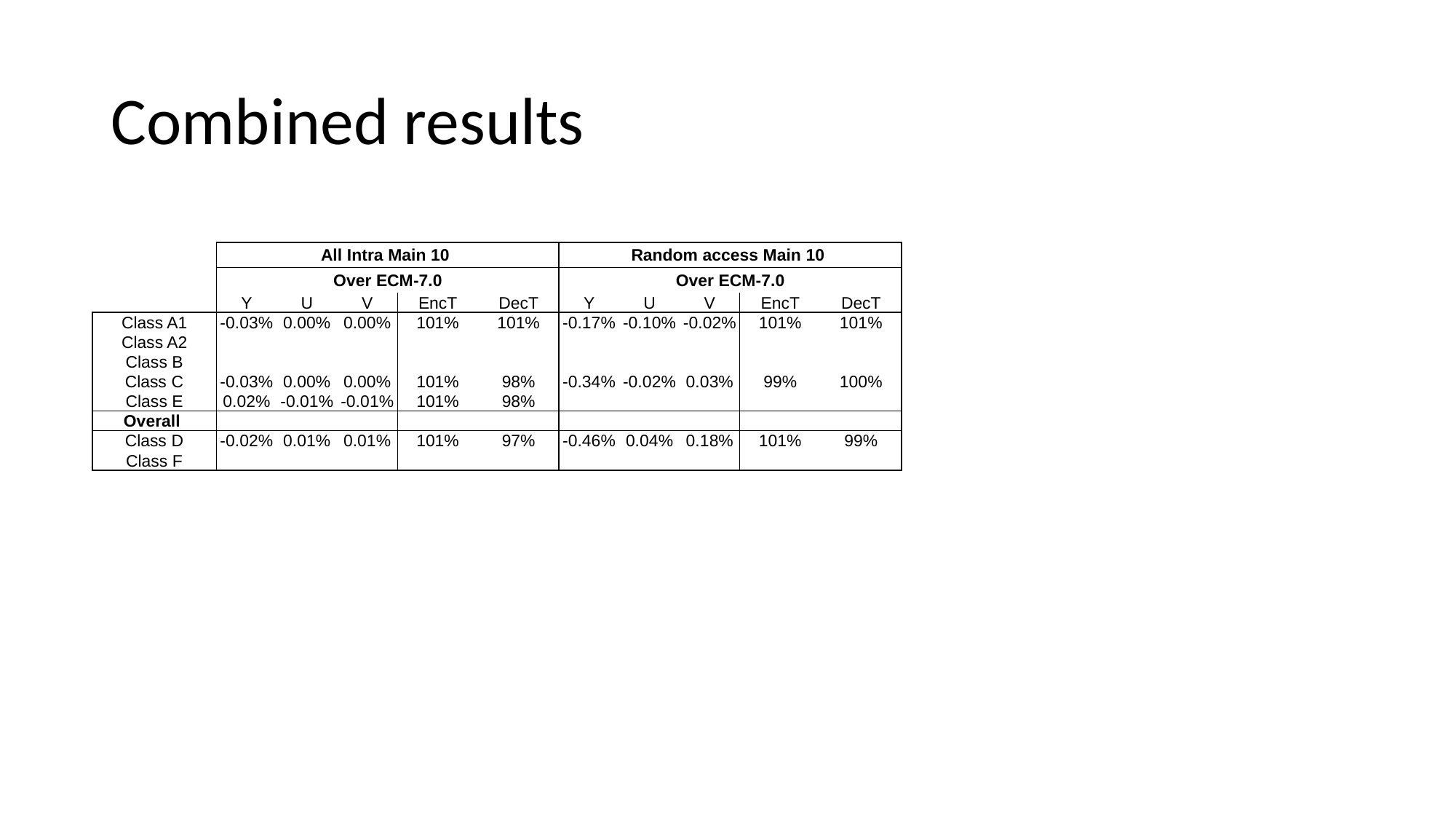

# Combined results
|  | All Intra Main 10 |  |  |  |  |
| --- | --- | --- | --- | --- | --- |
|  | Over ECM-7.0 |  |  |  |  |
|  | Y | U | V | EncT | DecT |
| Class A1 | -0.03% | 0.00% | 0.00% | 101% | 101% |
| Class A2 |  |  |  |  |  |
| Class B |  |  |  |  |  |
| Class C | -0.03% | 0.00% | 0.00% | 101% | 98% |
| Class E | 0.02% | -0.01% | -0.01% | 101% | 98% |
| Overall |  |  |  |  |  |
| Class D | -0.02% | 0.01% | 0.01% | 101% | 97% |
| Class F |  |  |  |  |  |
| Random access Main 10 |  |  |  |  |
| --- | --- | --- | --- | --- |
| Over ECM-7.0 |  |  |  |  |
| Y | U | V | EncT | DecT |
| -0.17% | -0.10% | -0.02% | 101% | 101% |
|  |  |  |  |  |
|  |  |  |  |  |
| -0.34% | -0.02% | 0.03% | 99% | 100% |
|  |  |  |  |  |
|  |  |  |  |  |
| -0.46% | 0.04% | 0.18% | 101% | 99% |
|  |  |  |  |  |